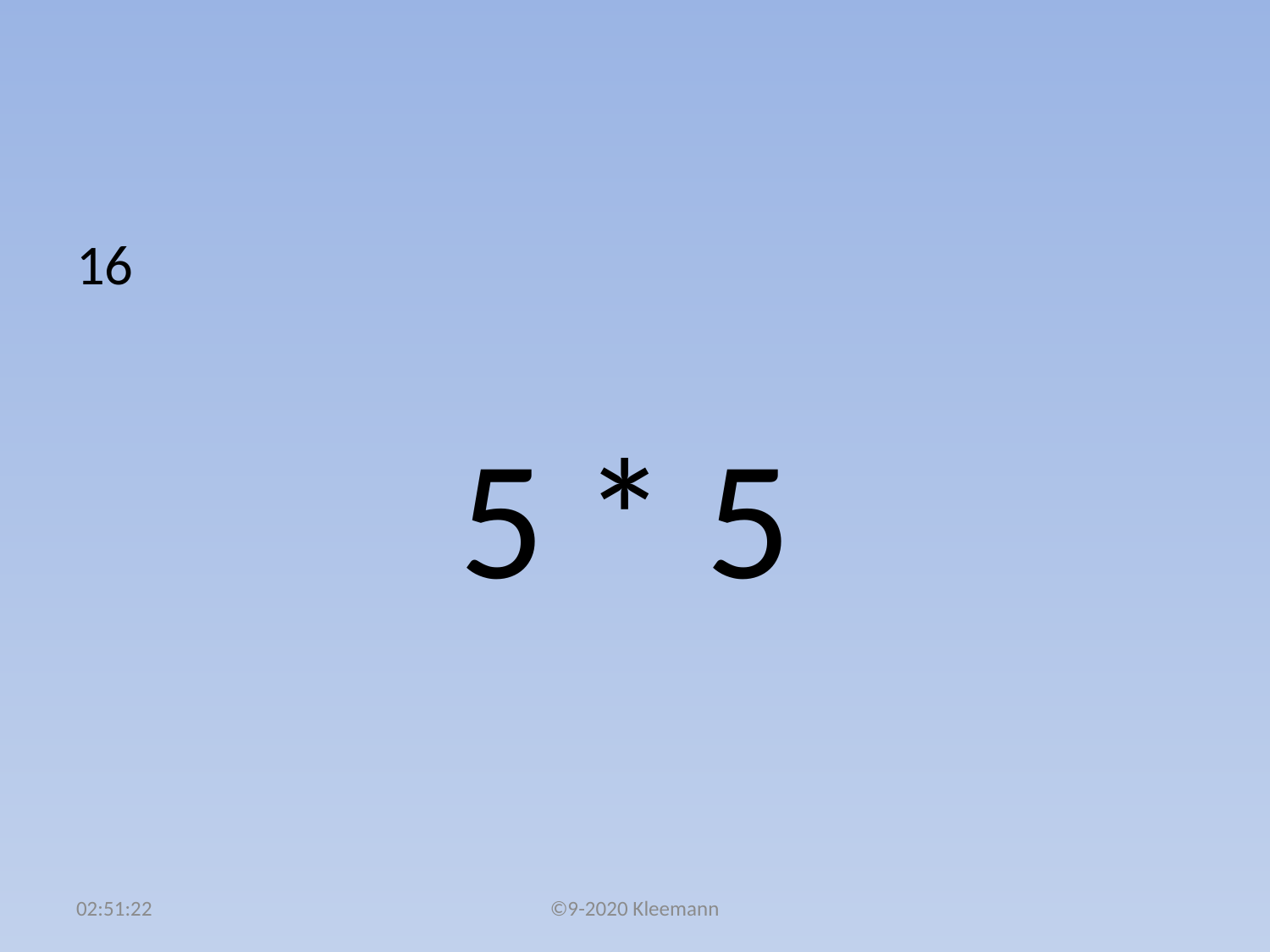

#
16

          5 * 5
02:51:22
©9-2020 Kleemann